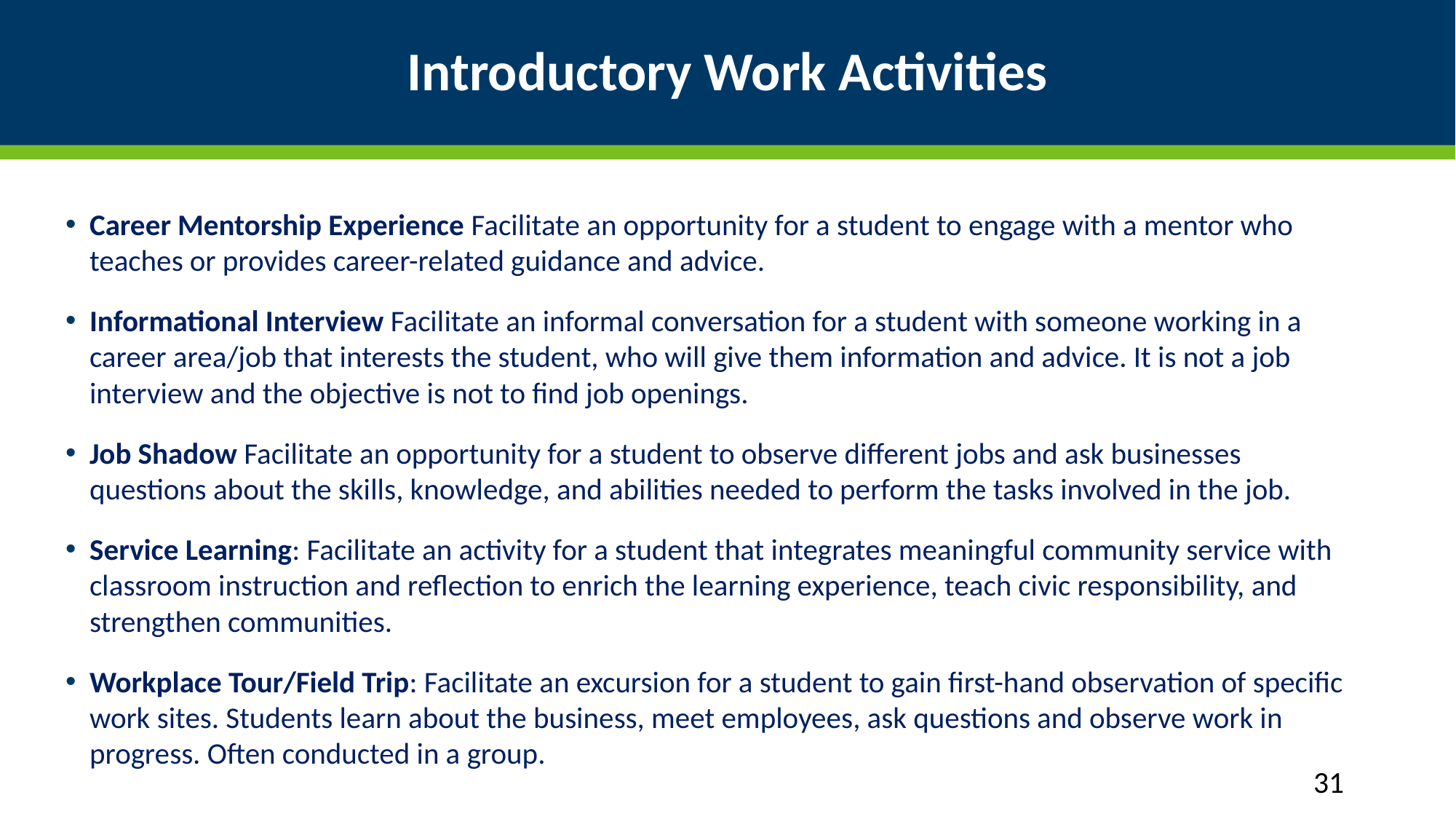

# Introductory Work Activities
Career Mentorship Experience Facilitate an opportunity for a student to engage with a mentor who teaches or provides career-related guidance and advice.
Informational Interview Facilitate an informal conversation for a student with someone working in a career area/job that interests the student, who will give them information and advice. It is not a job interview and the objective is not to find job openings.
Job Shadow Facilitate an opportunity for a student to observe different jobs and ask businesses questions about the skills, knowledge, and abilities needed to perform the tasks involved in the job.
Service Learning: Facilitate an activity for a student that integrates meaningful community service with classroom instruction and reflection to enrich the learning experience, teach civic responsibility, and strengthen communities.
Workplace Tour/Field Trip: Facilitate an excursion for a student to gain first-hand observation of specific work sites. Students learn about the business, meet employees, ask questions and observe work in progress. Often conducted in a group.
31